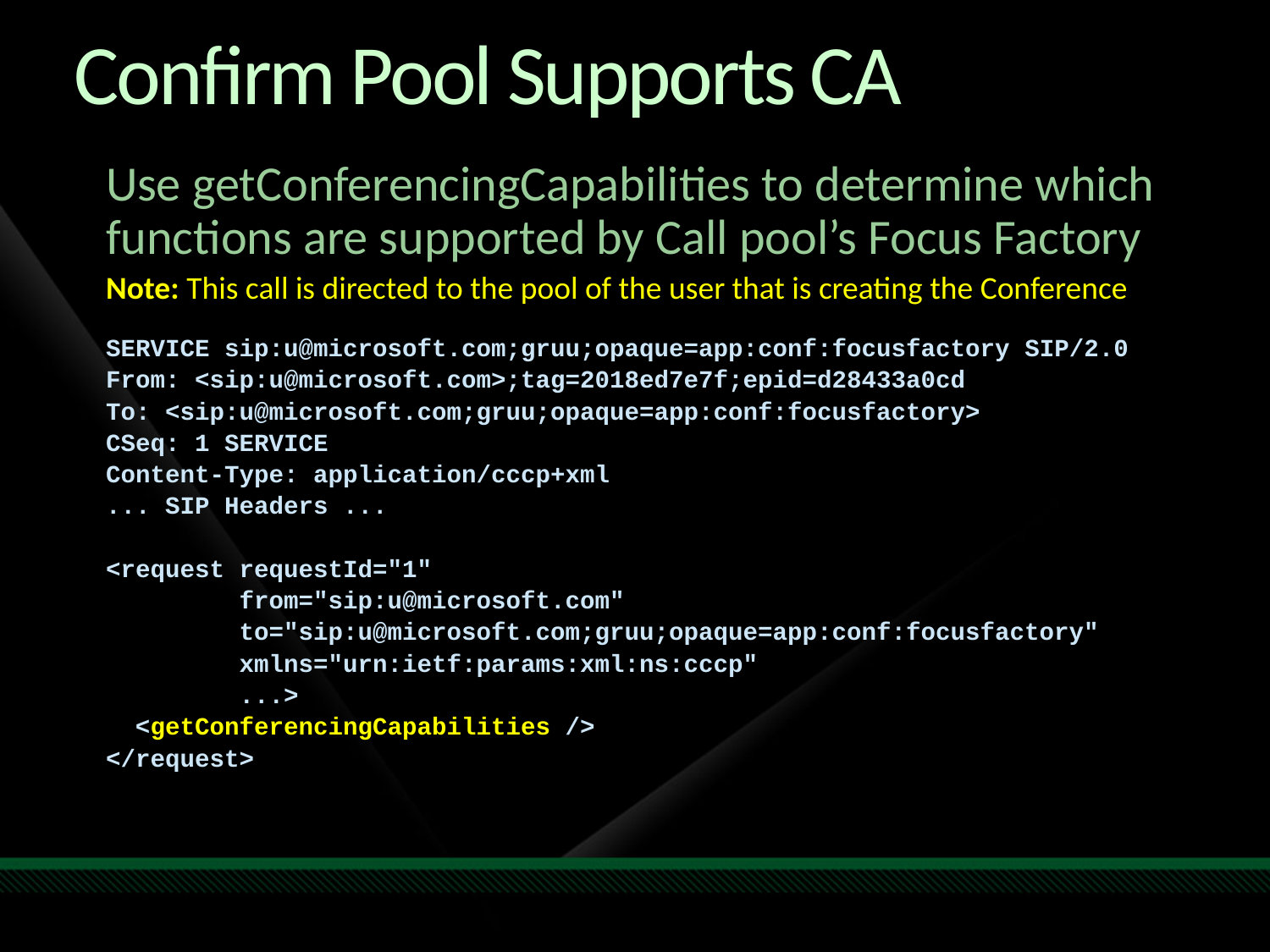

Confirm Pool Supports CA
Use getConferencingCapabilities to determine which functions are supported by Call pool’s Focus Factory
Note: This call is directed to the pool of the user that is creating the Conference

SERVICE sip:u@microsoft.com;gruu;opaque=app:conf:focusfactory SIP/2.0
From: <sip:u@microsoft.com>;tag=2018ed7e7f;epid=d28433a0cd
To: <sip:u@microsoft.com;gruu;opaque=app:conf:focusfactory>
CSeq: 1 SERVICE
Content-Type: application/cccp+xml
... SIP Headers ...

<request requestId="1"
         from="sip:u@microsoft.com"
         to="sip:u@microsoft.com;gruu;opaque=app:conf:focusfactory"
         xmlns="urn:ietf:params:xml:ns:cccp"
         ...>
  <getConferencingCapabilities />
</request>